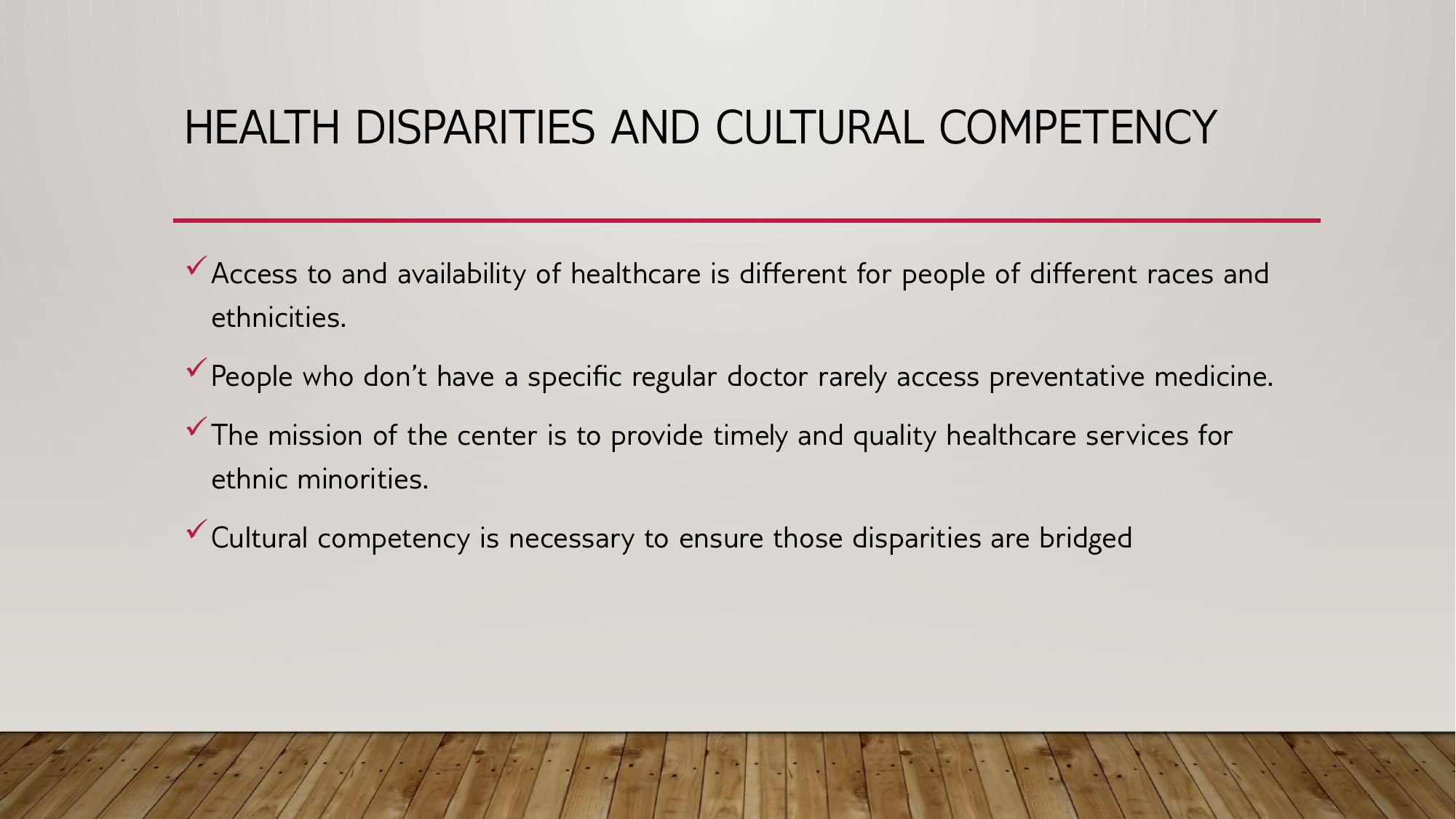

# Health disparities and cultural competency
Access to and availability of healthcare is different for people of different races and ethnicities.
People who don’t have a specific regular doctor rarely access preventative medicine.
The mission of the center is to provide timely and quality healthcare services for ethnic minorities.
Cultural competency is necessary to ensure those disparities are bridged